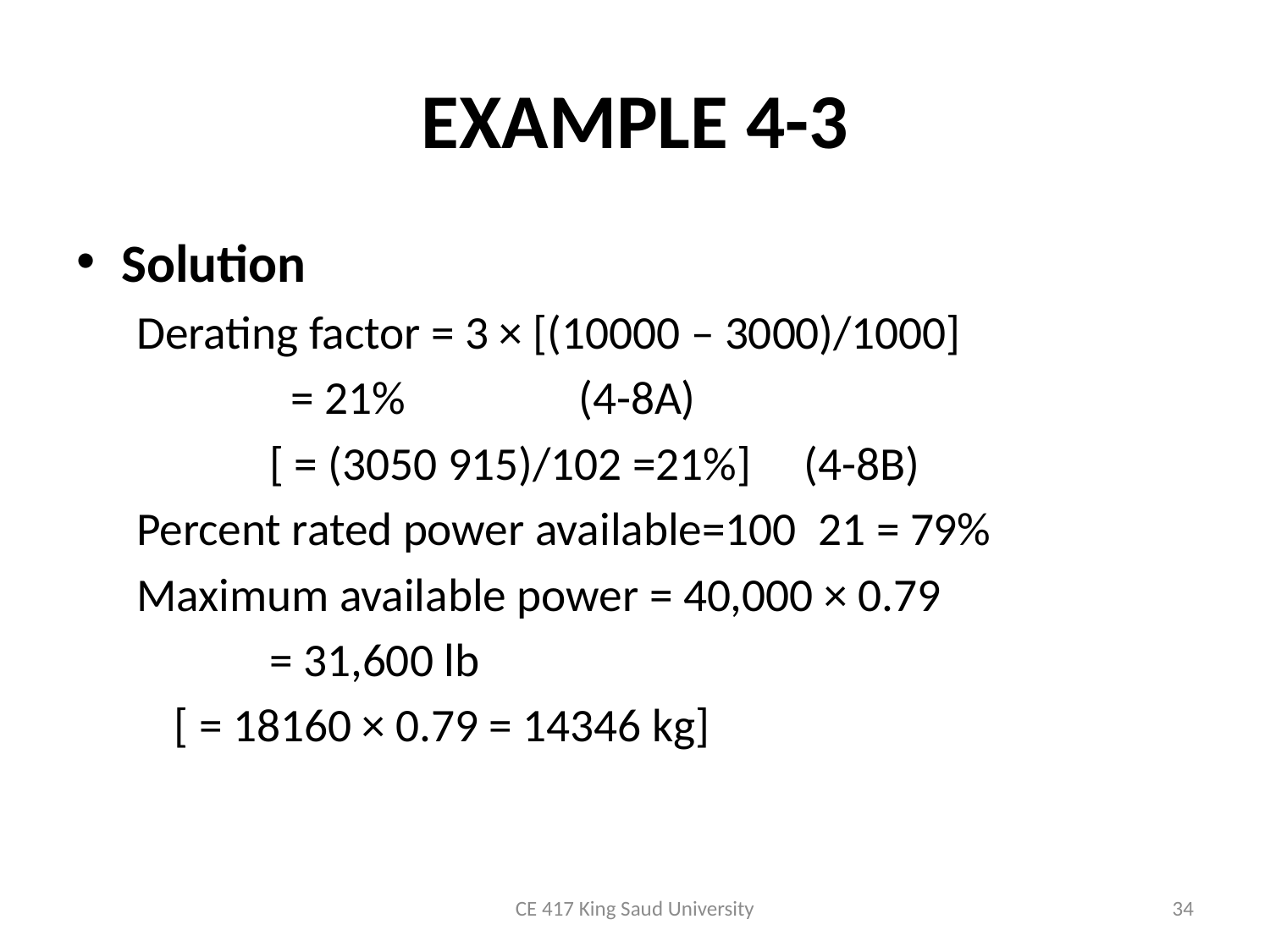

# EXAMPLE 4-3
Solution
Derating factor = 3 × [(10000 – 3000)/1000]
			           = 21% 			    (4-8A)
			         [ = (3050­ 915)/102 =21%]     (4-8B)
Percent rated power available=100 ­ 21 = 79%
Maximum available power = 40,000 × 0.79
					         = 31,600 lb
				[ = 18160 × 0.79 = 14346 kg]
CE 417 King Saud University
34